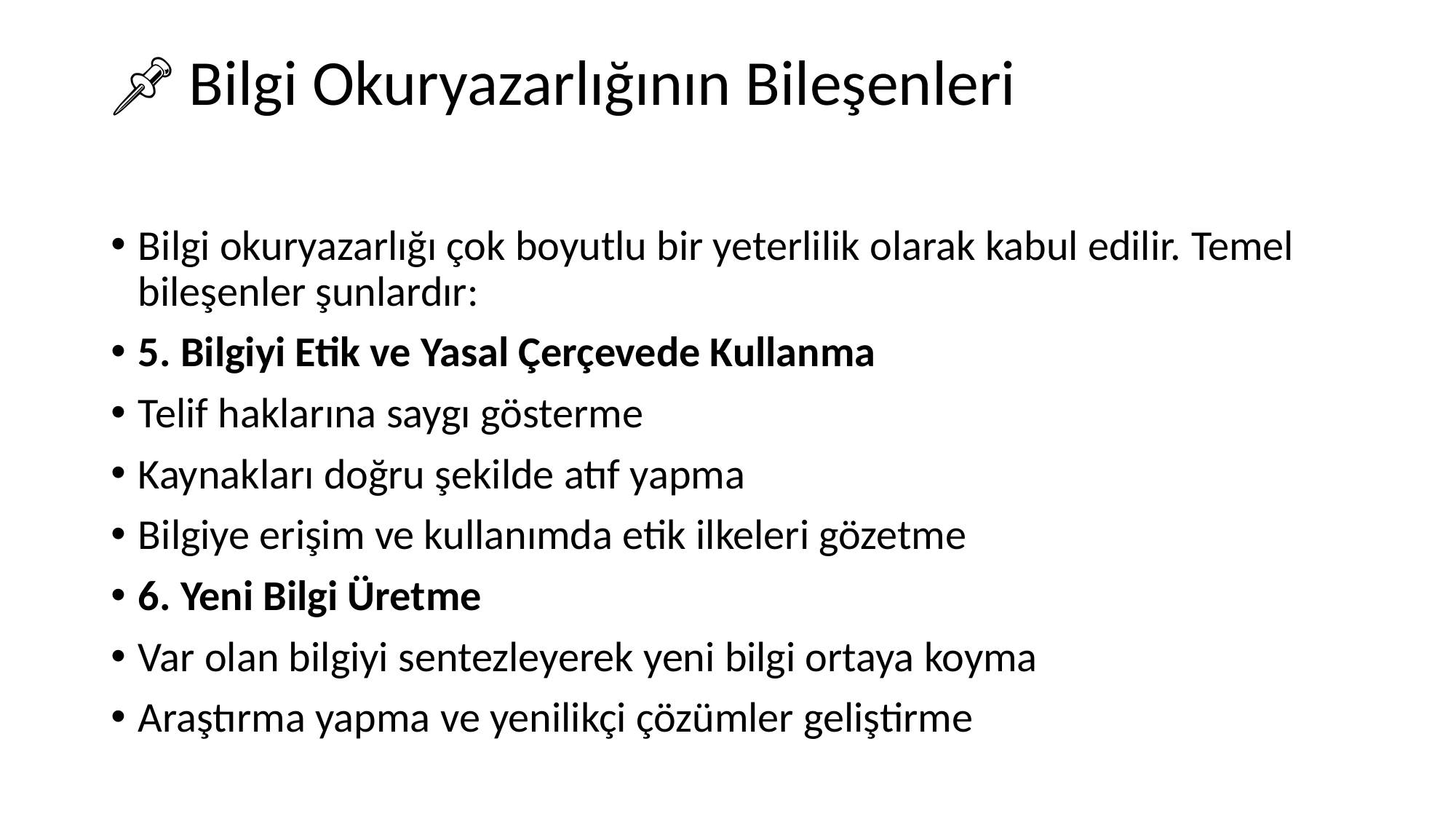

# 📌 Bilgi Okuryazarlığının Bileşenleri
Bilgi okuryazarlığı çok boyutlu bir yeterlilik olarak kabul edilir. Temel bileşenler şunlardır:
5. Bilgiyi Etik ve Yasal Çerçevede Kullanma
Telif haklarına saygı gösterme
Kaynakları doğru şekilde atıf yapma
Bilgiye erişim ve kullanımda etik ilkeleri gözetme
6. Yeni Bilgi Üretme
Var olan bilgiyi sentezleyerek yeni bilgi ortaya koyma
Araştırma yapma ve yenilikçi çözümler geliştirme